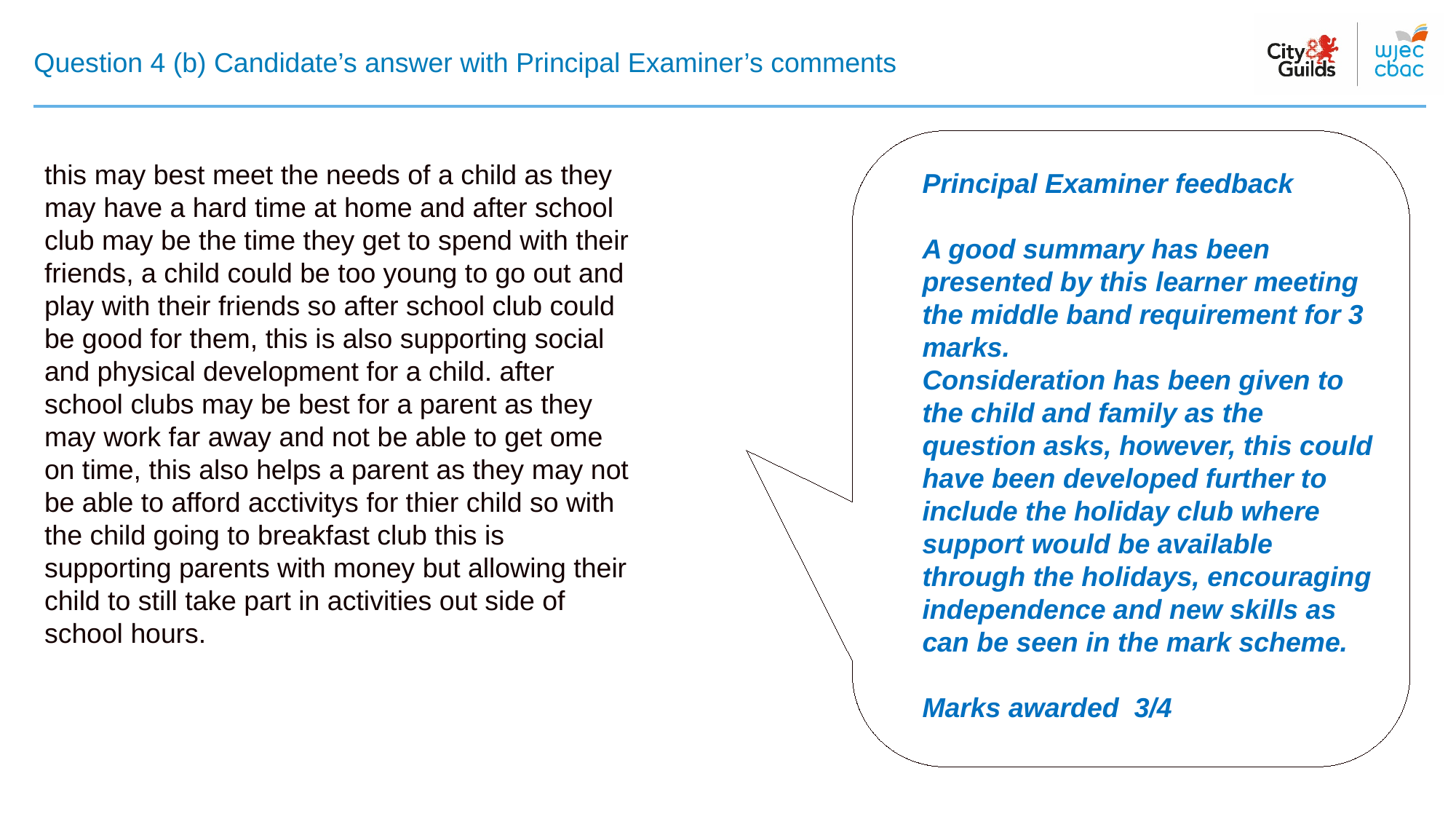

# Question 4 (b) Candidate’s answer with Principal Examiner’s comments

this may best meet the needs of a child as they may have a hard time at home and after school club may be the time they get to spend with their friends, a child could be too young to go out and play with their friends so after school club could be good for them, this is also supporting social and physical development for a child. after school clubs may be best for a parent as they may work far away and not be able to get ome on time, this also helps a parent as they may not be able to afford acctivitys for thier child so with the child going to breakfast club this is supporting parents with money but allowing their child to still take part in activities out side of school hours.
Principal Examiner feedback
A good summary has been presented by this learner meeting the middle band requirement for 3 marks.
Consideration has been given to the child and family as the question asks, however, this could have been developed further to include the holiday club where support would be available through the holidays, encouraging independence and new skills as can be seen in the mark scheme.

Marks awarded  3/4